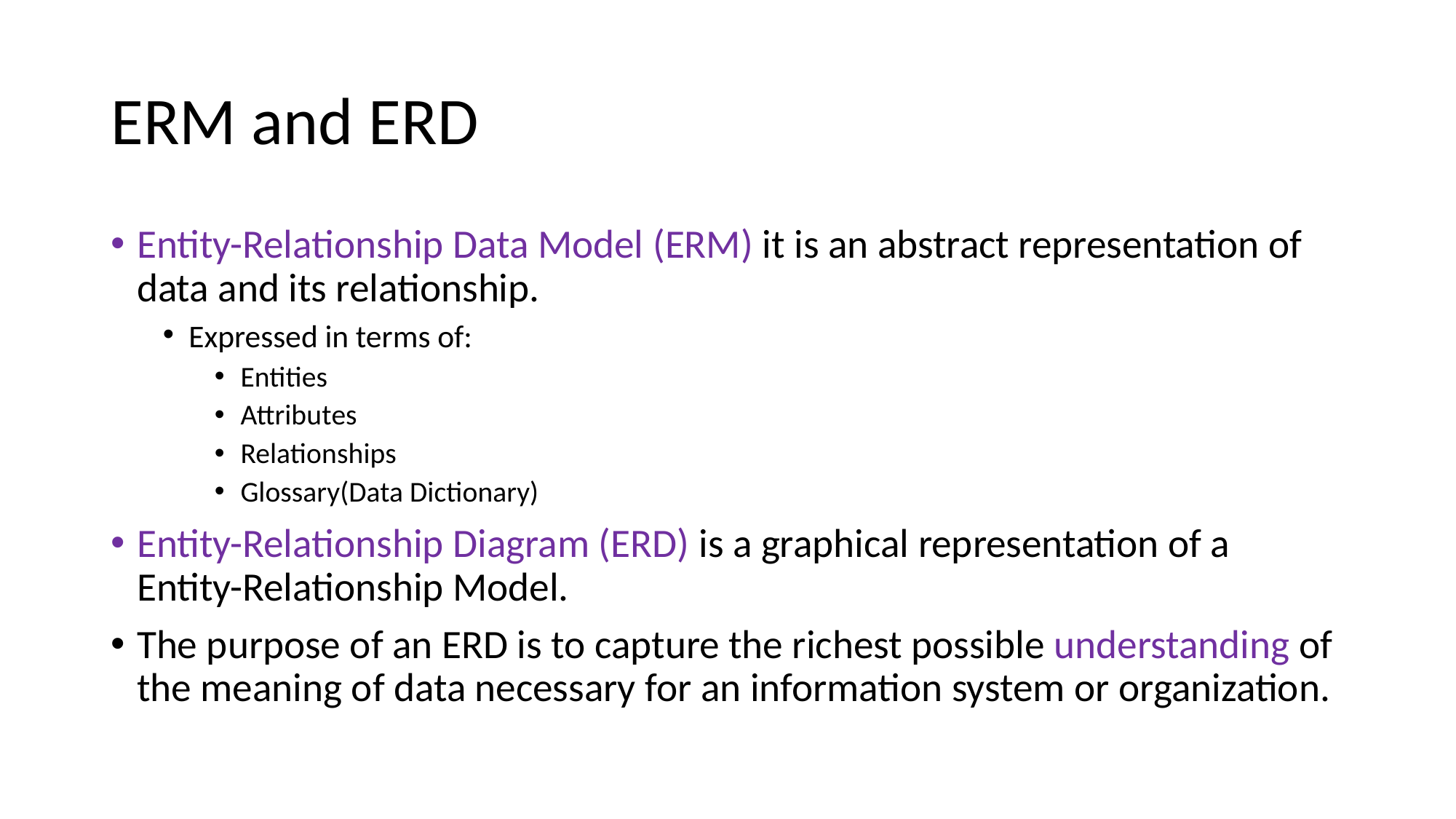

# ERM and ERD
Entity-Relationship Data Model (ERM) it is an abstract representation of data and its relationship.
Expressed in terms of:
Entities
Attributes
Relationships
Glossary(Data Dictionary)
Entity-Relationship Diagram (ERD) is a graphical representation of a Entity-Relationship Model.
The purpose of an ERD is to capture the richest possible understanding of the meaning of data necessary for an information system or organization.